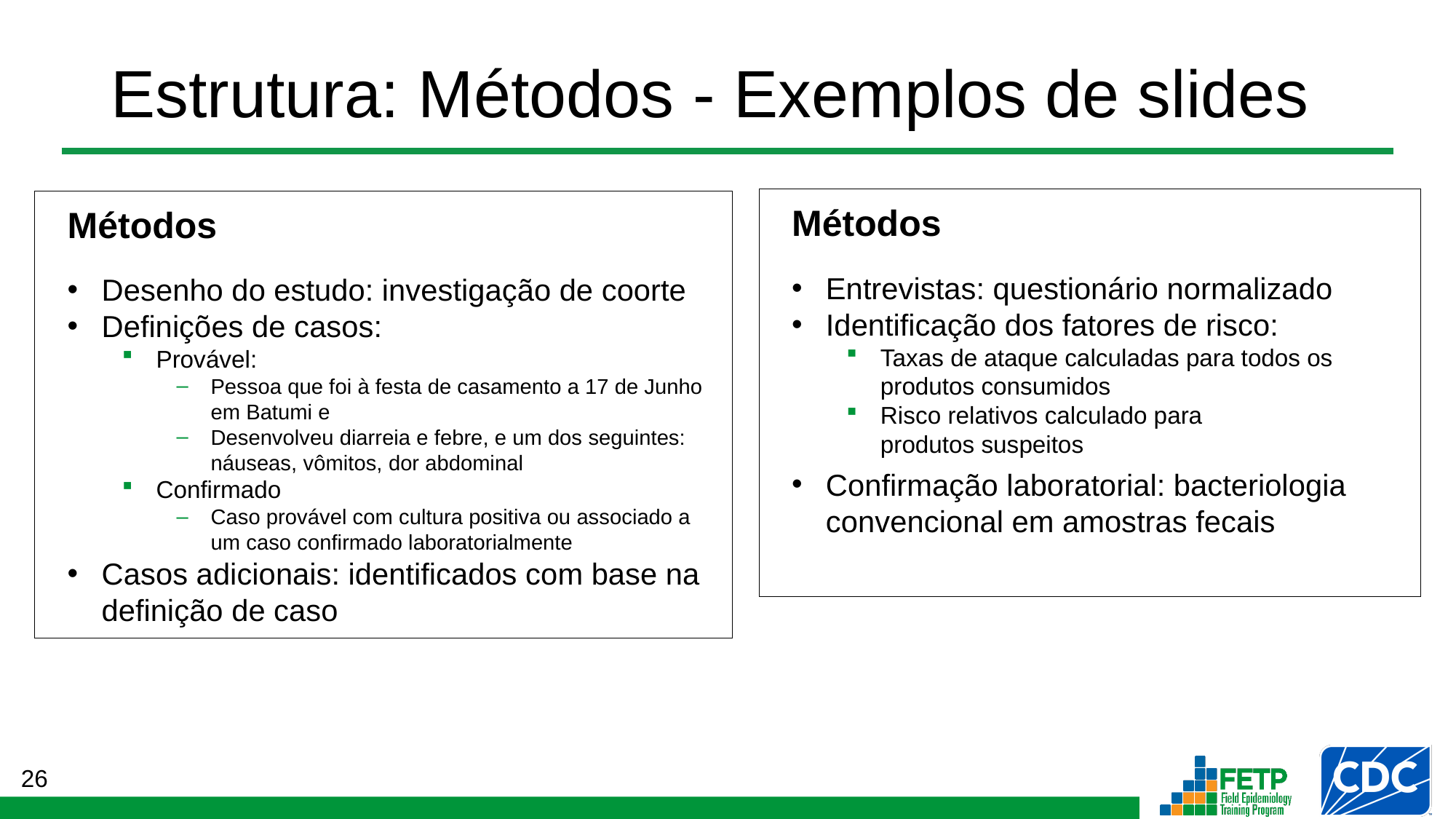

# Estrutura: Métodos - Exemplos de slides
Métodos

Entrevistas: questionário normalizado
Identificação dos fatores de risco:
Taxas de ataque calculadas para todos os
produtos consumidos
Risco relativos calculado para
produtos suspeitos

Confirmação laboratorial: bacteriologia convencional em amostras fecais

Métodos

Desenho do estudo: investigação de coorte
Definições de casos:
Provável:
Pessoa que foi à festa de casamento a 17 de Junho em Batumi e
Desenvolveu diarreia e febre, e um dos seguintes: náuseas, vômitos, dor abdominal
Confirmado
Caso provável com cultura positiva ou associado a um caso confirmado laboratorialmente
Casos adicionais: identificados com base na definição de caso